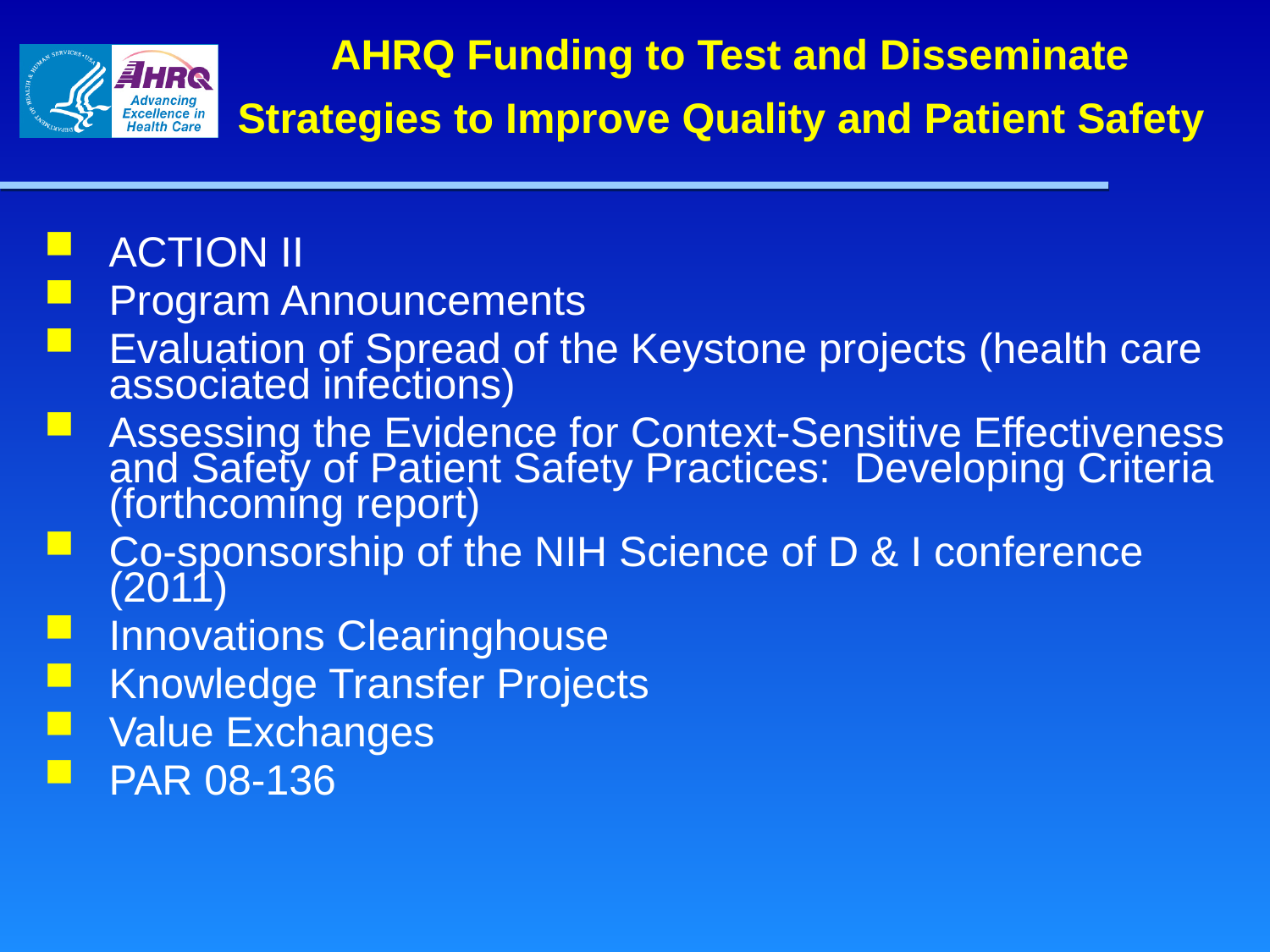

# AHRQ Funding to Test and Disseminate Strategies to Improve Quality and Patient Safety
ACTION II
Program Announcements
Evaluation of Spread of the Keystone projects (health care associated infections)
Assessing the Evidence for Context-Sensitive Effectiveness and Safety of Patient Safety Practices:  Developing Criteria (forthcoming report)
Co-sponsorship of the NIH Science of D & I conference (2011)
Innovations Clearinghouse
Knowledge Transfer Projects
Value Exchanges
PAR 08-136